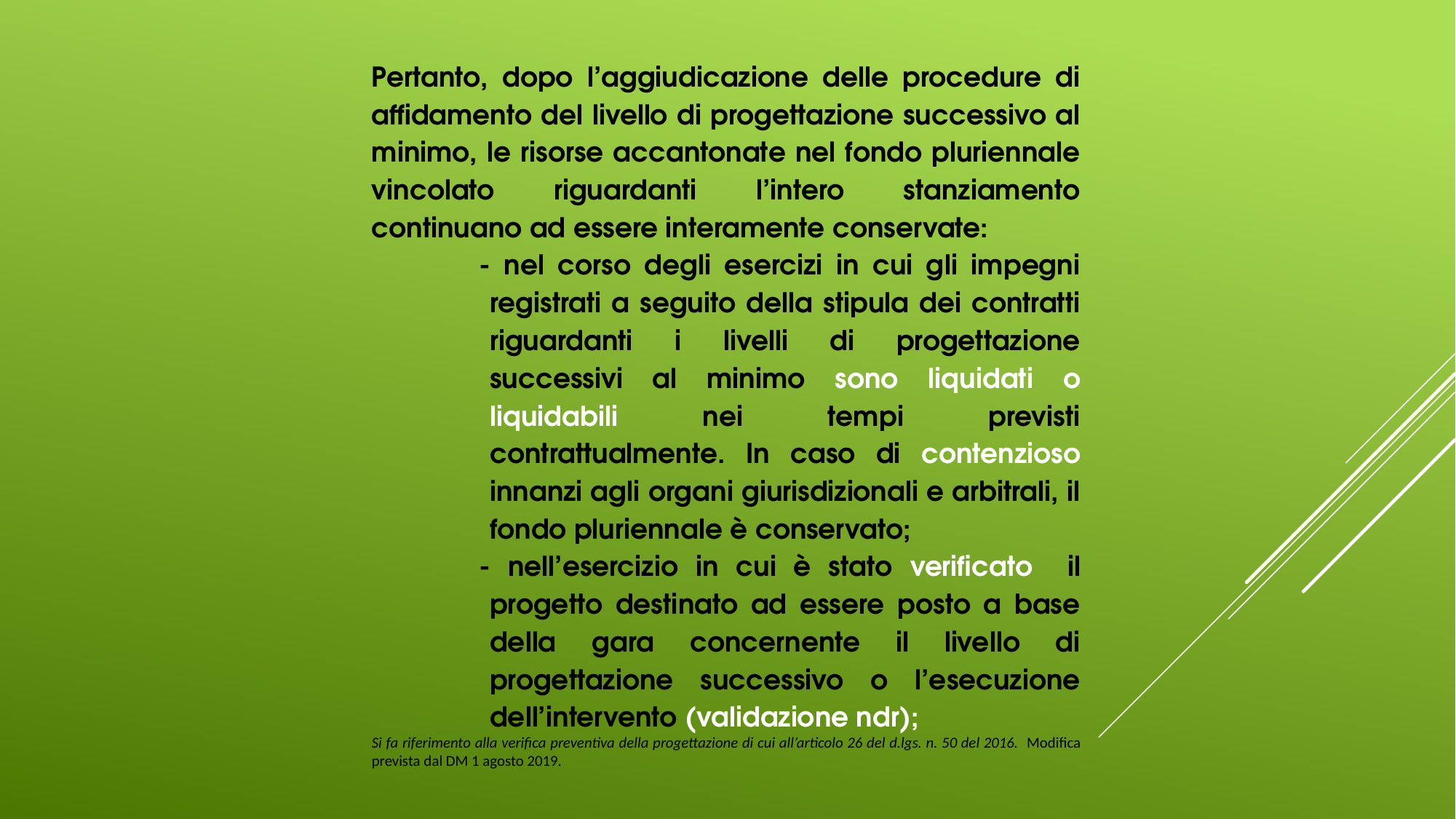

Pertanto, dopo l’aggiudicazione delle procedure di affidamento del livello di progettazione successivo al minimo, le risorse accantonate nel fondo pluriennale vincolato riguardanti l’intero stanziamento continuano ad essere interamente conservate:
- nel corso degli esercizi in cui gli impegni registrati a seguito della stipula dei contratti riguardanti i livelli di progettazione successivi al minimo sono liquidati o liquidabili nei tempi previsti contrattualmente. In caso di contenzioso innanzi agli organi giurisdizionali e arbitrali, il fondo pluriennale è conservato;
- nell’esercizio in cui è stato verificato  il progetto destinato ad essere posto a base della gara concernente il livello di progettazione successivo o l’esecuzione dell’intervento (validazione ndr);
Si fa riferimento alla verifica preventiva della progettazione di cui all’articolo 26 del d.lgs. n. 50 del 2016.  Modifica prevista dal DM 1 agosto 2019.